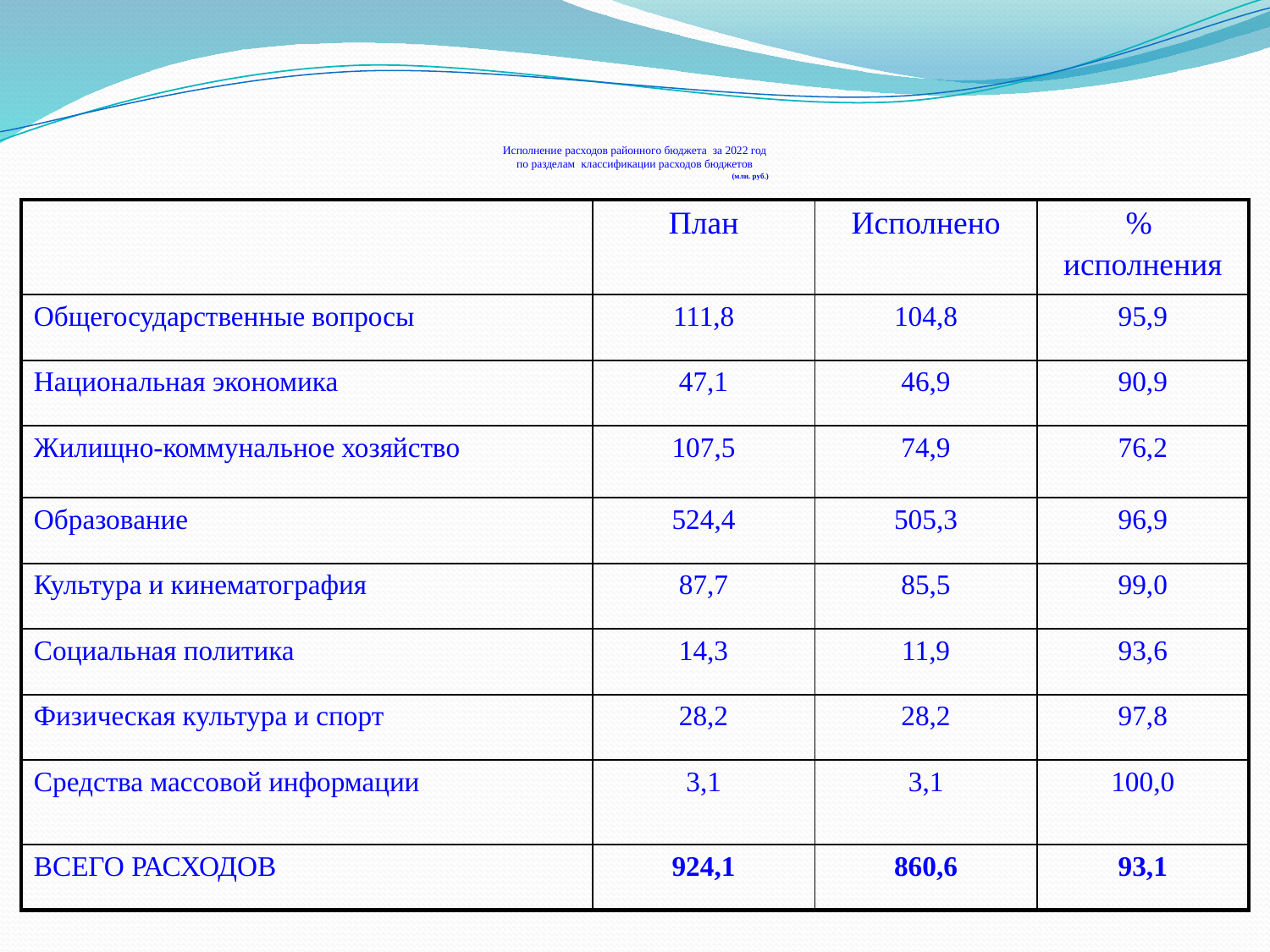

# Исполнение расходов районного бюджета  за 2022 год по разделам  классификации расходов бюджетов (млн. руб.)
|  | План | Исполнено | % исполнения |
| --- | --- | --- | --- |
| Общегосударственные вопросы | 111,8 | 104,8 | 95,9 |
| Национальная экономика | 47,1 | 46,9 | 90,9 |
| Жилищно-коммунальное хозяйство | 107,5 | 74,9 | 76,2 |
| Образование | 524,4 | 505,3 | 96,9 |
| Культура и кинематография | 87,7 | 85,5 | 99,0 |
| Социальная политика | 14,3 | 11,9 | 93,6 |
| Физическая культура и спорт | 28,2 | 28,2 | 97,8 |
| Средства массовой информации | 3,1 | 3,1 | 100,0 |
| ВСЕГО РАСХОДОВ | 924,1 | 860,6 | 93,1 |